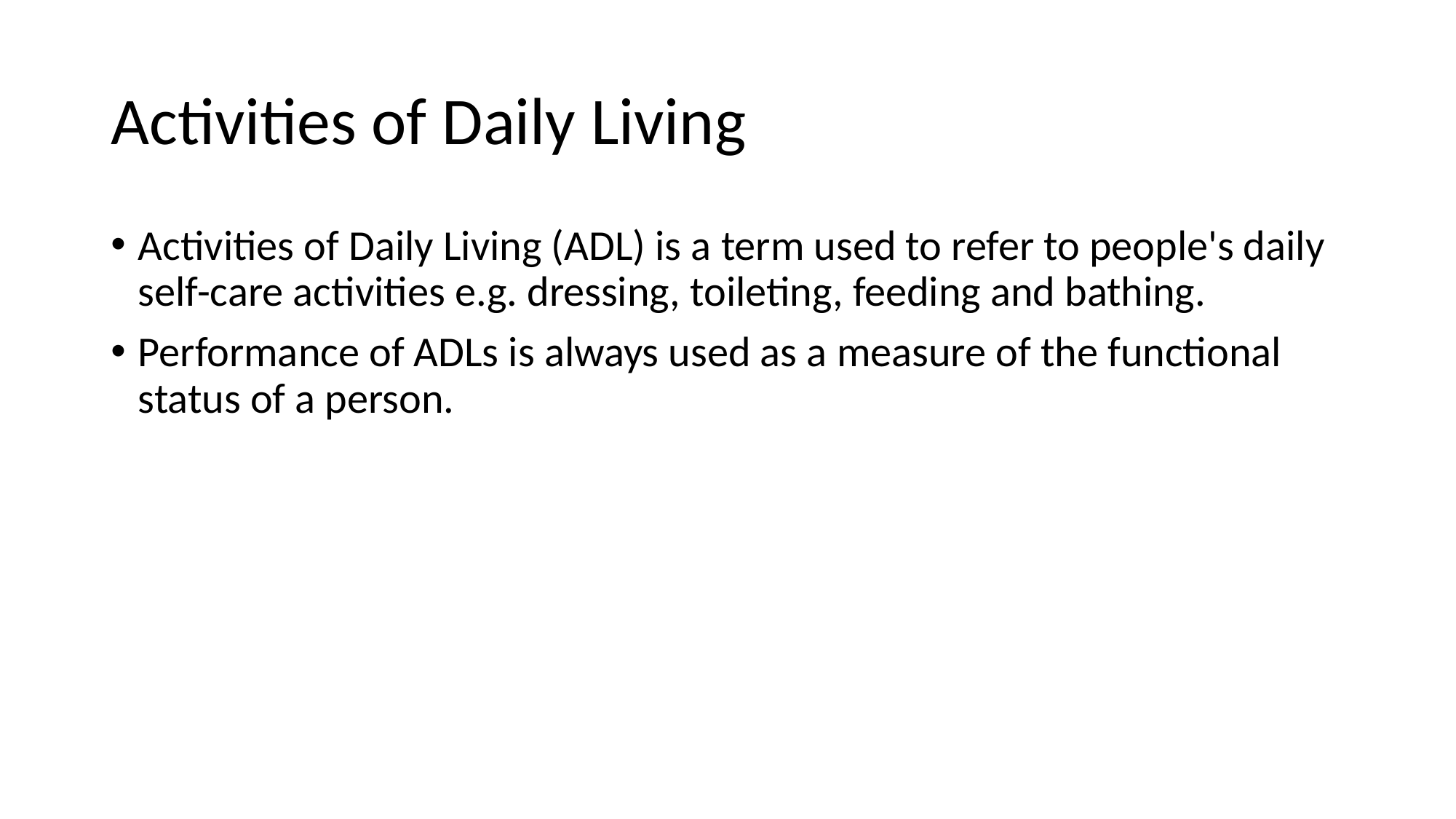

# Activities of Daily Living
Activities of Daily Living (ADL) is a term used to refer to people's daily self-care activities e.g. dressing, toileting, feeding and bathing.
Performance of ADLs is always used as a measure of the functional status of a person.